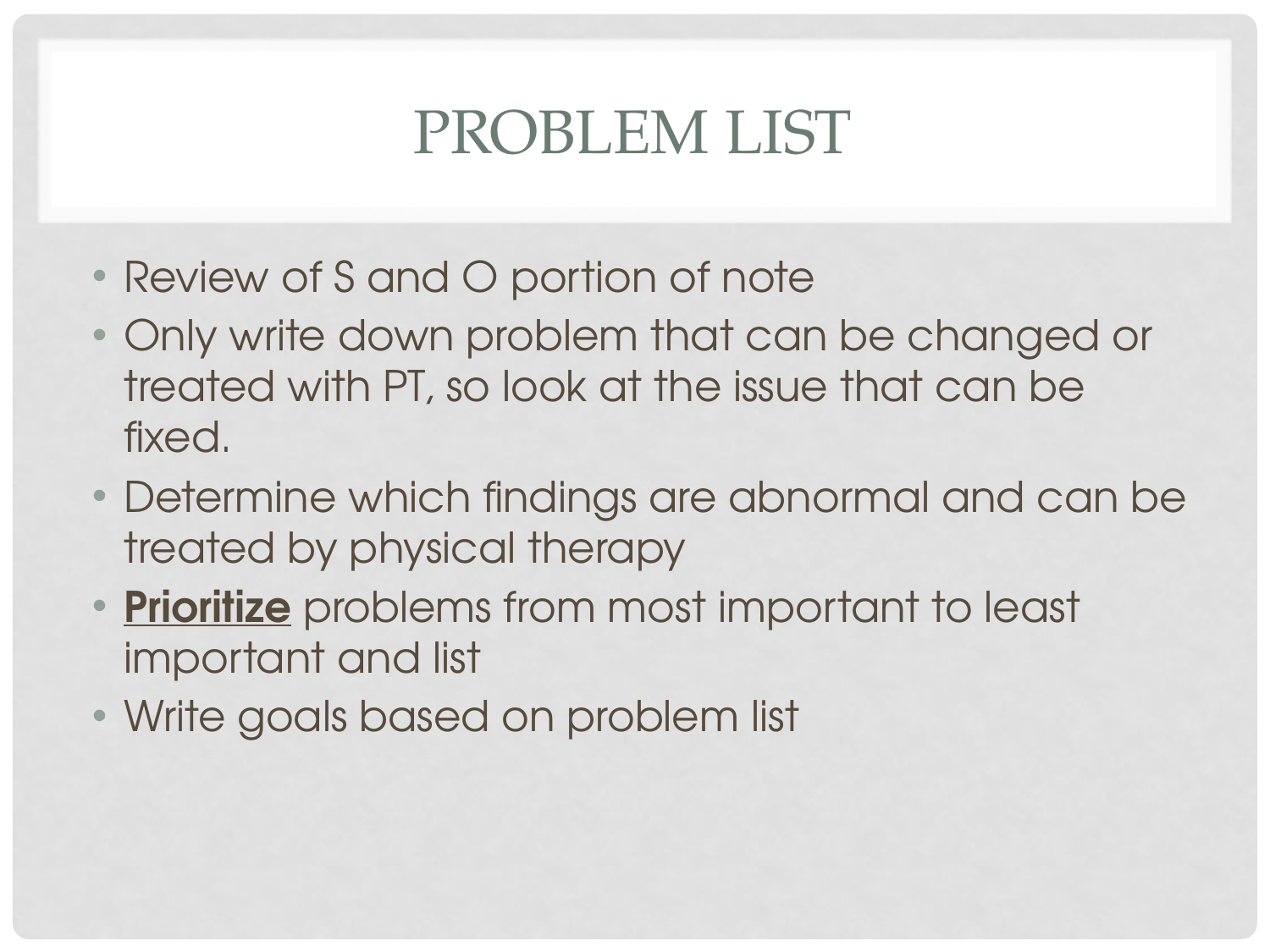

# Problem List
Review of S and O portion of note
Only write down problem that can be changed or treated with PT, so look at the issue that can be fixed.
Determine which findings are abnormal and can be treated by physical therapy
Prioritize problems from most important to least important and list
Write goals based on problem list